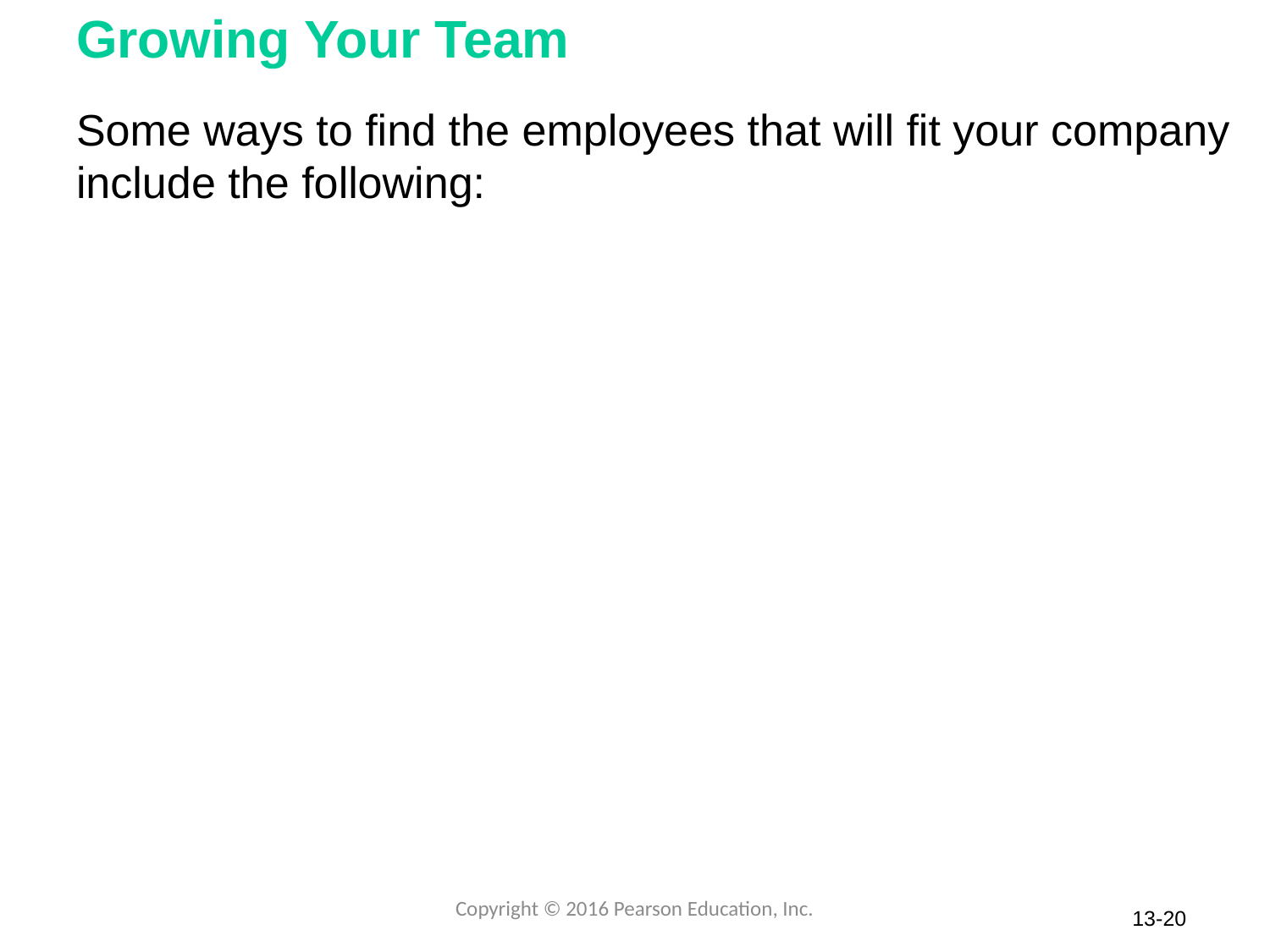

# Growing Your Team
Some ways to find the employees that will fit your company include the following:

Copyright © 2016 Pearson Education, Inc.